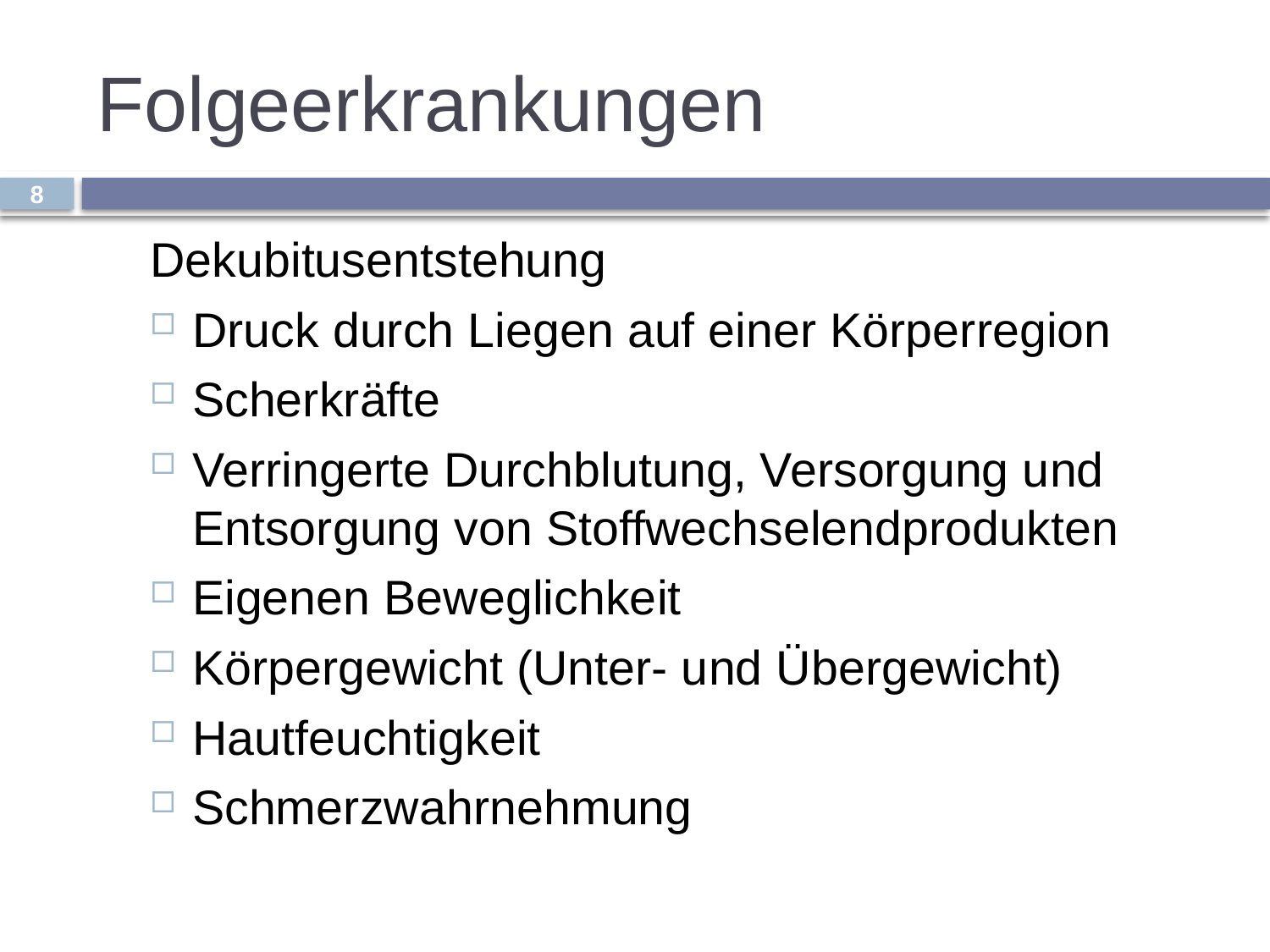

# Folgeerkrankungen
8
Dekubitusentstehung
Druck durch Liegen auf einer Körperregion
Scherkräfte
Verringerte Durchblutung, Versorgung und Entsorgung von Stoffwechselendprodukten
Eigenen Beweglichkeit
Körpergewicht (Unter- und Übergewicht)
Hautfeuchtigkeit
Schmerzwahrnehmung